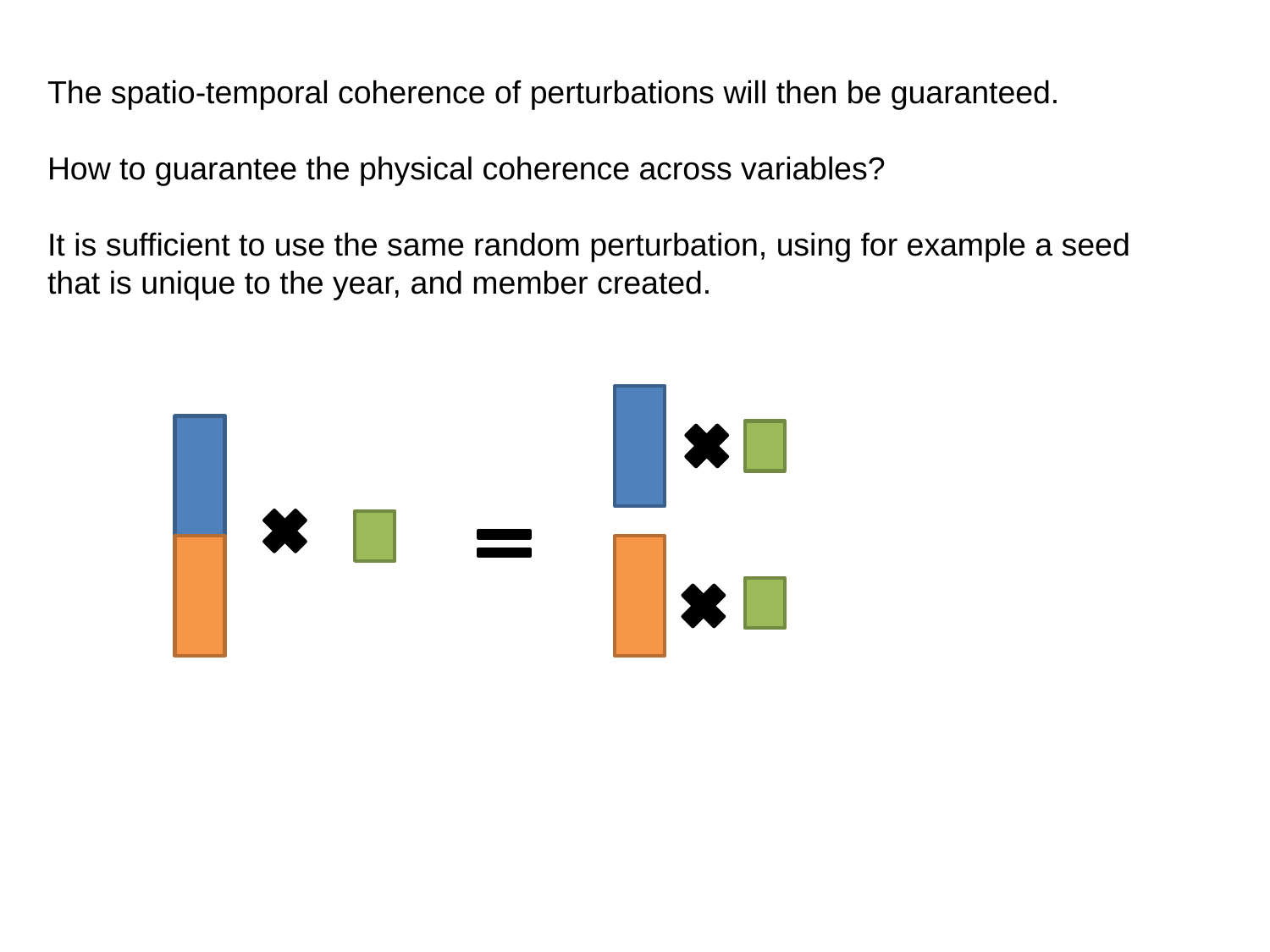

The spatio-temporal coherence of perturbations will then be guaranteed.

How to guarantee the physical coherence across variables?

It is sufficient to use the same random perturbation, using for example a seed that is unique to the year, and member created.